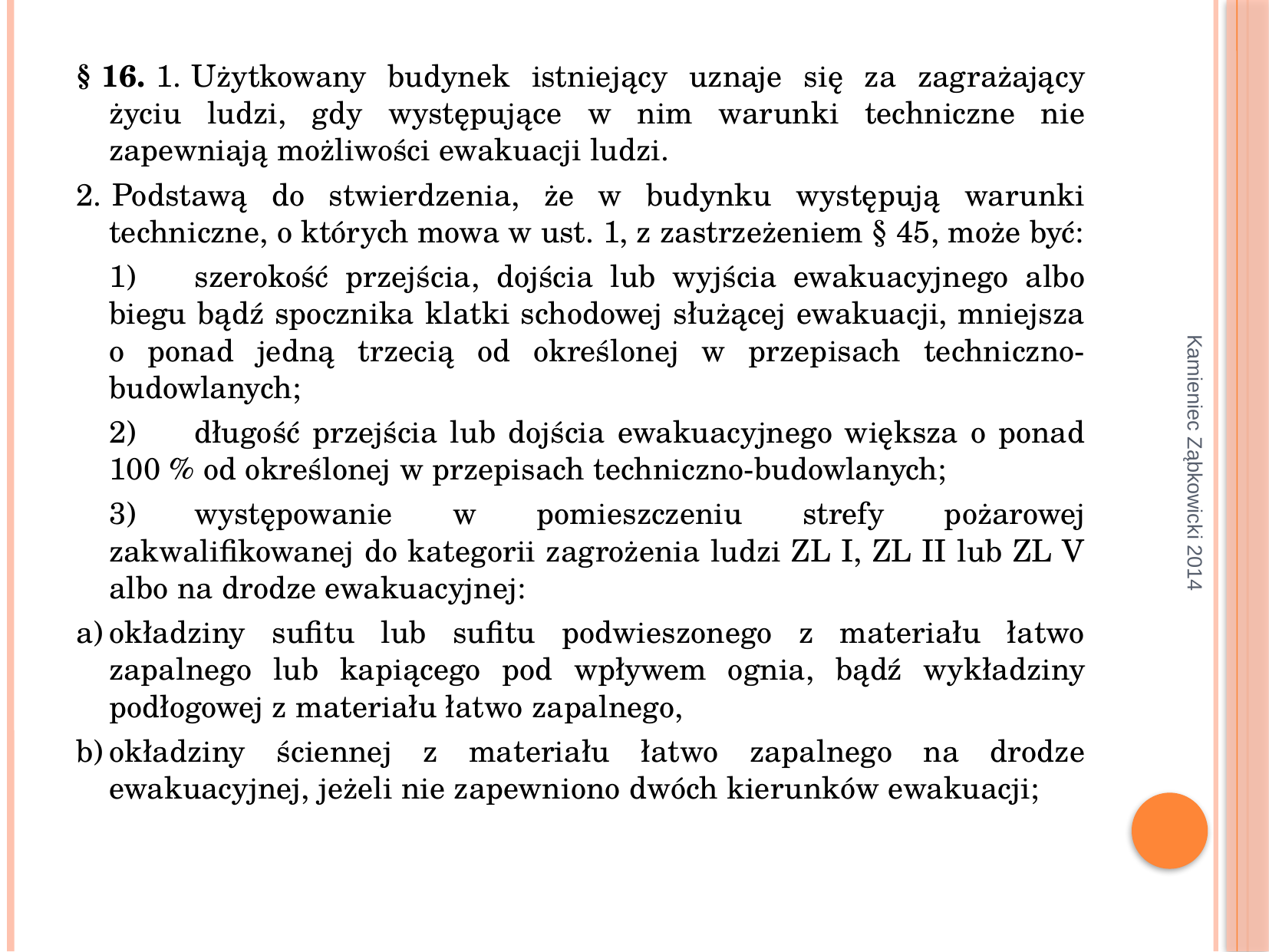

§ 16. 1. Użytkowany budynek istniejący uznaje się za zagrażający życiu ludzi, gdy występujące w nim warunki techniczne nie zapewniają możliwości ewakuacji ludzi.
2. Podstawą do stwierdzenia, że w budynku występują warunki techniczne, o których mowa w ust. 1, z zastrzeżeniem § 45, może być:
	1)	szerokość przejścia, dojścia lub wyjścia ewakuacyjnego albo biegu bądź spocznika klatki schodowej służącej ewakuacji, mniejsza o ponad jedną trzecią od określonej w przepisach techniczno-budowlanych;
	2)	długość przejścia lub dojścia ewakuacyjnego większa o ponad 100 % od określonej w przepisach techniczno-budowlanych;
	3)	występowanie w pomieszczeniu strefy pożarowej zakwalifikowanej do kategorii zagrożenia ludzi ZL I, ZL II lub ZL V albo na drodze ewakuacyjnej:
a)	okładziny sufitu lub sufitu podwieszonego z materiału łatwo zapalnego lub kapiącego pod wpływem ognia, bądź wykładziny podłogowej z materiału łatwo zapalnego,
b)	okładziny ściennej z materiału łatwo zapalnego na drodze ewakuacyjnej, jeżeli nie zapewniono dwóch kierunków ewakuacji;

Kamieniec Ząbkowicki 2014